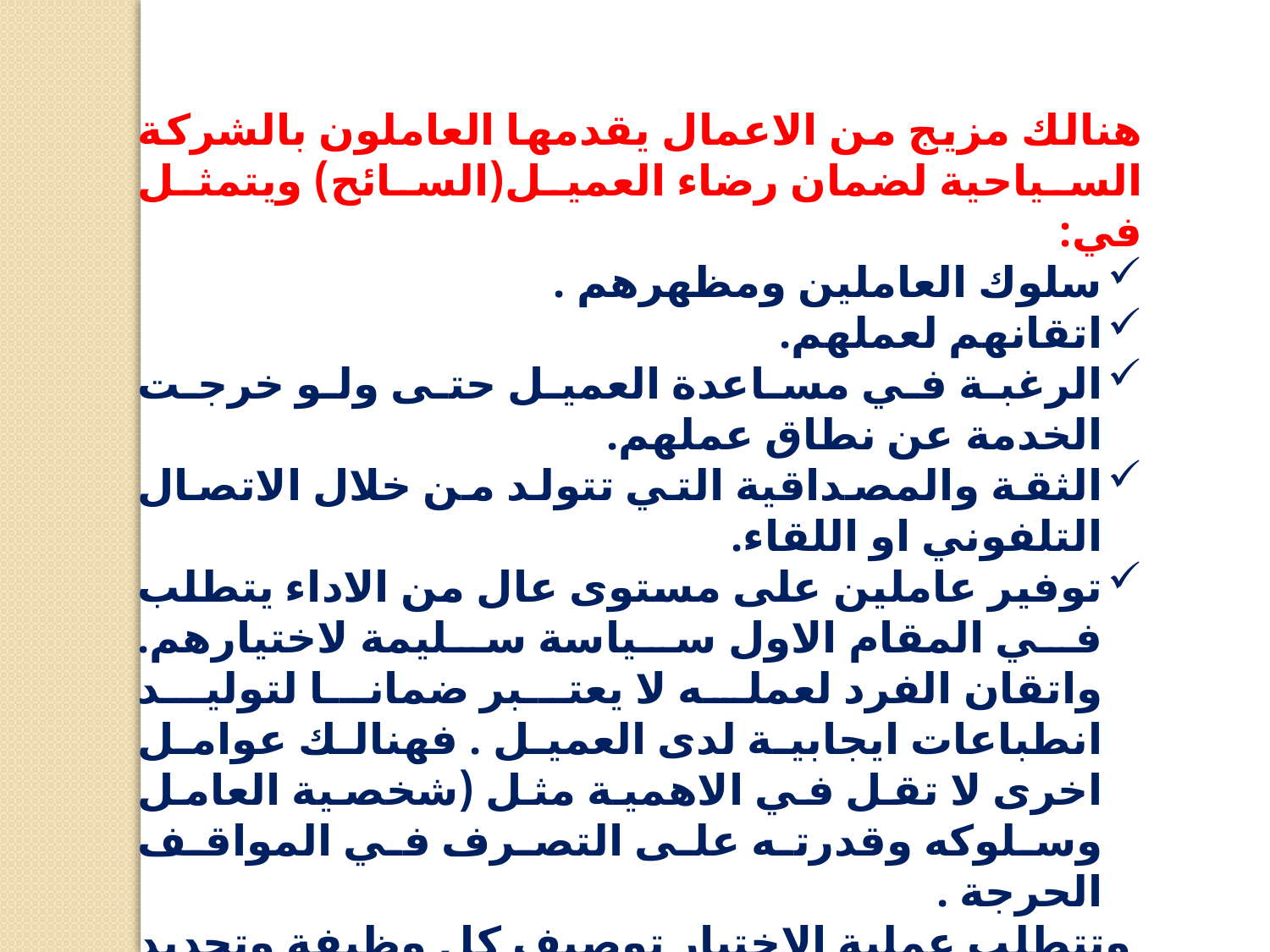

هنالك مزيج من الاعمال يقدمها العاملون بالشركة السياحية لضمان رضاء العميل(السائح) ويتمثل في:
سلوك العاملين ومظهرهم .
اتقانهم لعملهم.
الرغبة في مساعدة العميل حتى ولو خرجت الخدمة عن نطاق عملهم.
الثقة والمصداقية التي تتولد من خلال الاتصال التلفوني او اللقاء.
توفير عاملين على مستوى عال من الاداء يتطلب في المقام الاول سياسة سليمة لاختيارهم. واتقان الفرد لعمله لا يعتبر ضمانا لتوليد انطباعات ايجابية لدى العميل . فهنالك عوامل اخرى لا تقل في الاهمية مثل (شخصية العامل وسلوكه وقدرته على التصرف في المواقف الحرجة .
 وتتطلب عملية الاختيار توصيف كل وظيفة وتحديد واجباتها والشروط الواجب توافرها في شاغليها ويتم ذلك عن طريق اعداد استمارات  تتضمن كل البيانات المطلوب التعرف عليها. وتتم عملية الاختيار عن طريق المقابلات الشخصية المتعمقة .